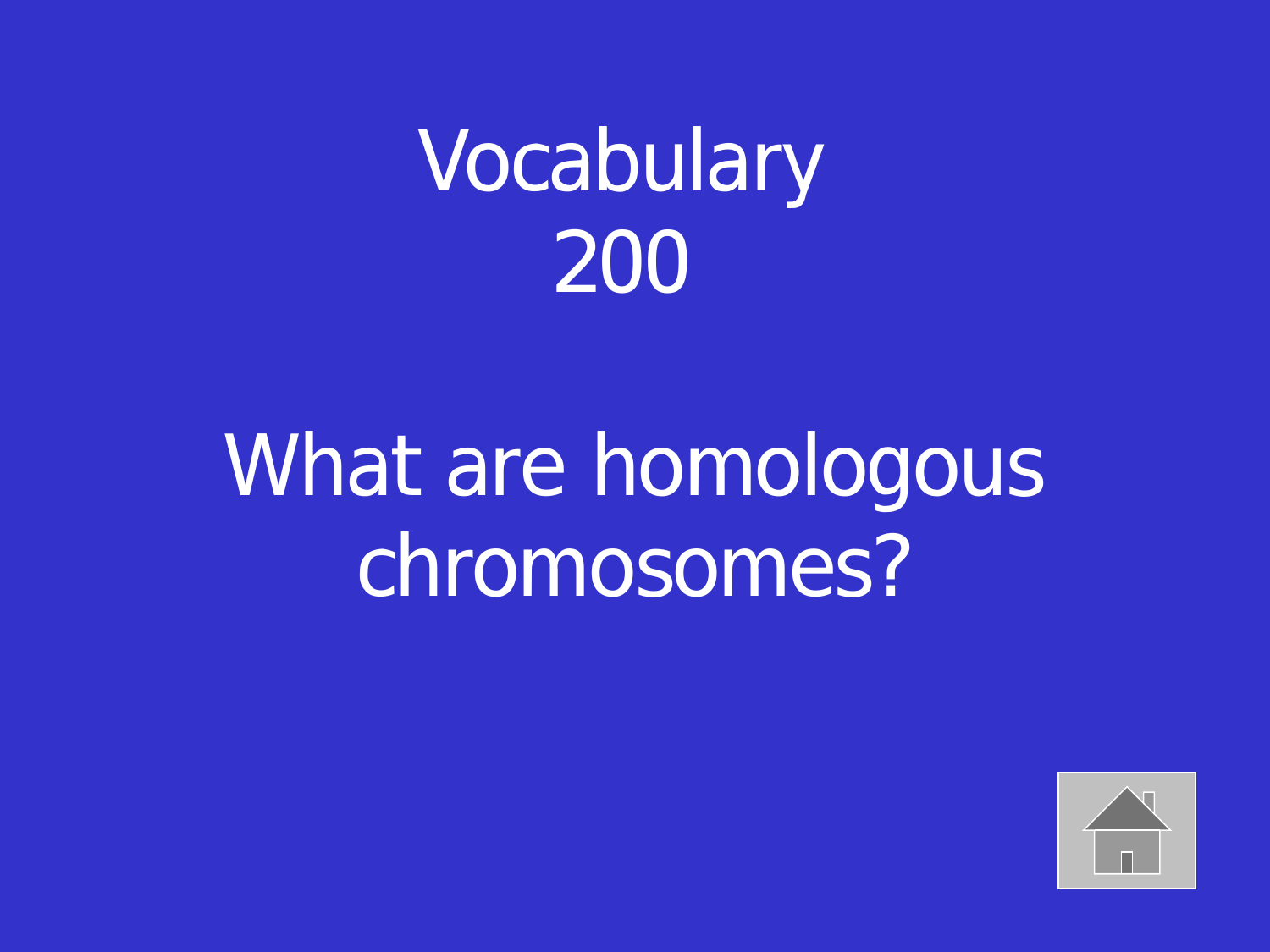

# Vocabulary 200 What are homologous chromosomes?